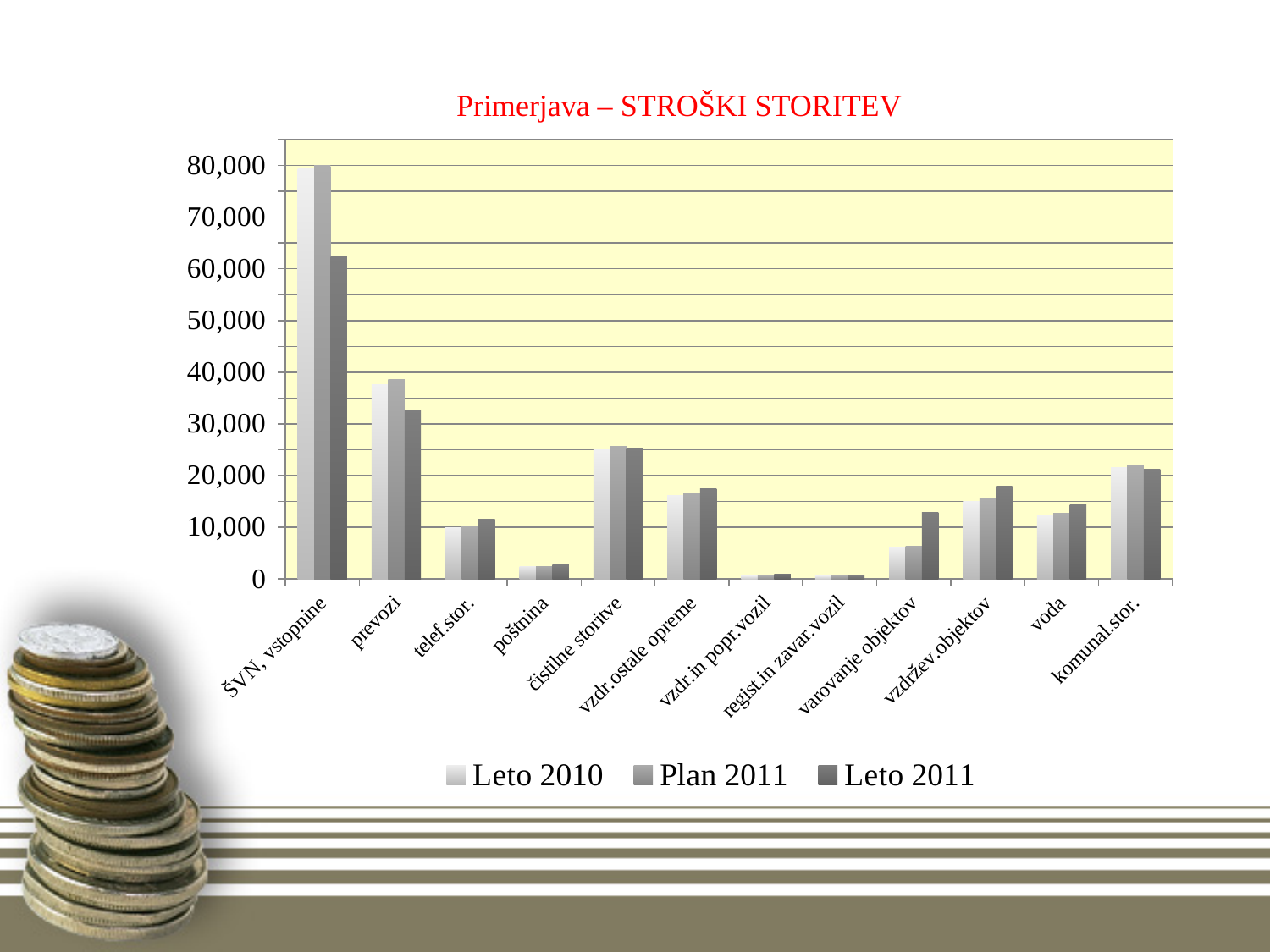

### Chart

| Category | Leto 2010 | Plan 2011 | Leto 2011 |
|---|---|---|---|
| ŠVN, vstopnine | 79366.73 | 80000.0 | 62329.35 |
| prevozi | 37545.65 | 38559.38 | 32662.05 |
| telef.stor. | 9915.51 | 10183.23 | 11538.38 |
| poštnina | 2356.88 | 2420.52 | 2780.16 |
| čistilne storitve | 24964.95 | 25639.0 | 25190.58 |
| vzdr.ostale opreme | 16189.16 | 16626.27 | 17496.28 |
| vzdr.in popr.vozil | 755.91 | 776.32 | 929.27 |
| regist.in zavar.vozil | 714.25 | 733.53 | 813.43 |
| varovanje objektov | 6173.89 | 6340.59 | 12812.36 |
| vzdržev.objektov | 15044.47 | 15450.67 | 17911.49 |
| voda | 12416.22 | 12751.46 | 14451.77 |
| komunal.stor. | 21500.34 | 22080.85 | 21268.78 |
# Primerjava – STROŠKI STORITEV